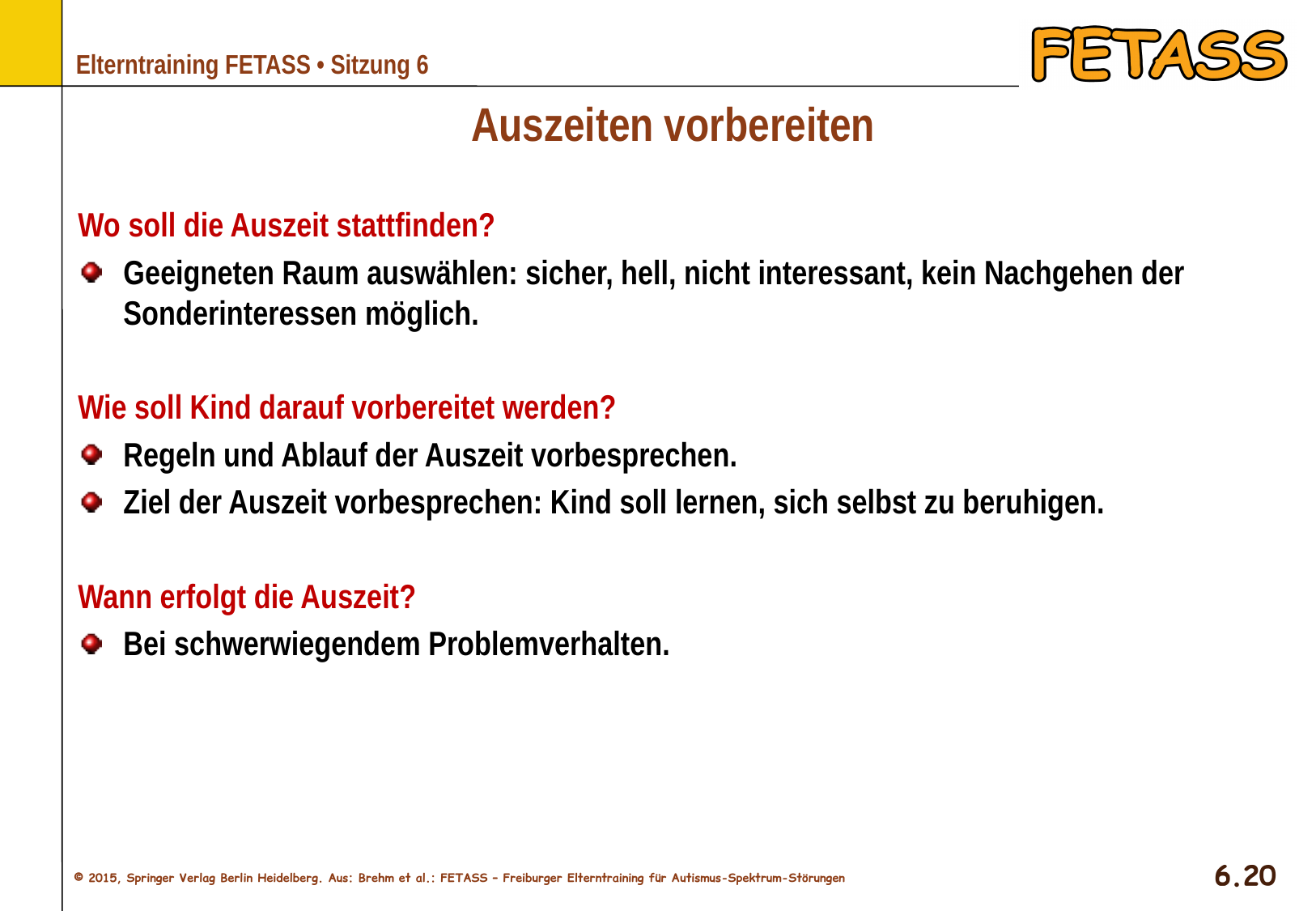

# Auszeiten vorbereiten
Wo soll die Auszeit stattfinden?
Geeigneten Raum auswählen: sicher, hell, nicht interessant, kein Nachgehen der Sonderinteressen möglich.

Wie soll Kind darauf vorbereitet werden?
Regeln und Ablauf der Auszeit vorbesprechen.
Ziel der Auszeit vorbesprechen: Kind soll lernen, sich selbst zu beruhigen.

Wann erfolgt die Auszeit?
Bei schwerwiegendem Problemverhalten.

6.20